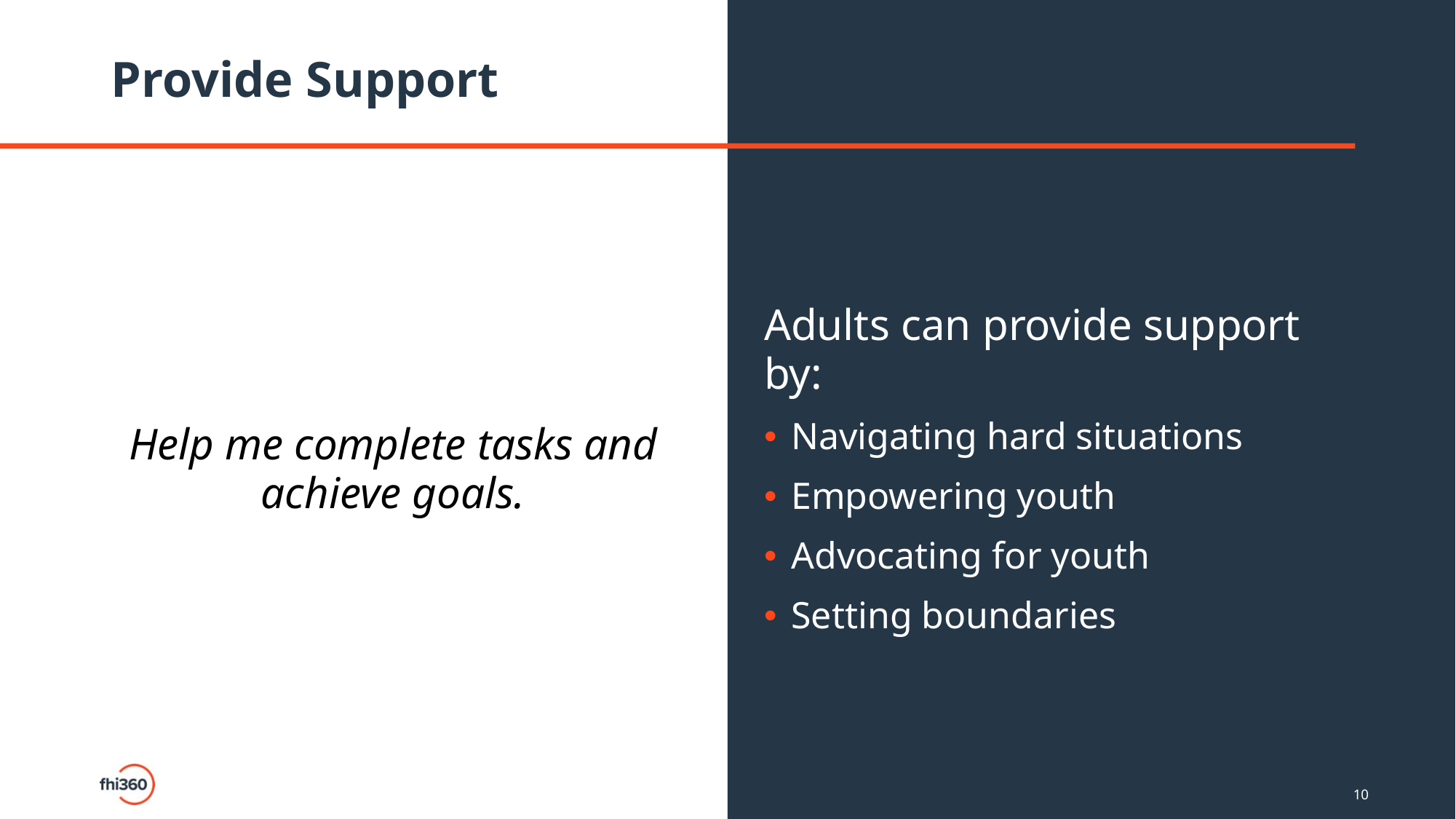

# Provide Support
Help me complete tasks and achieve goals.
Adults can provide support by:
Navigating hard situations
Empowering youth
Advocating for youth
Setting boundaries